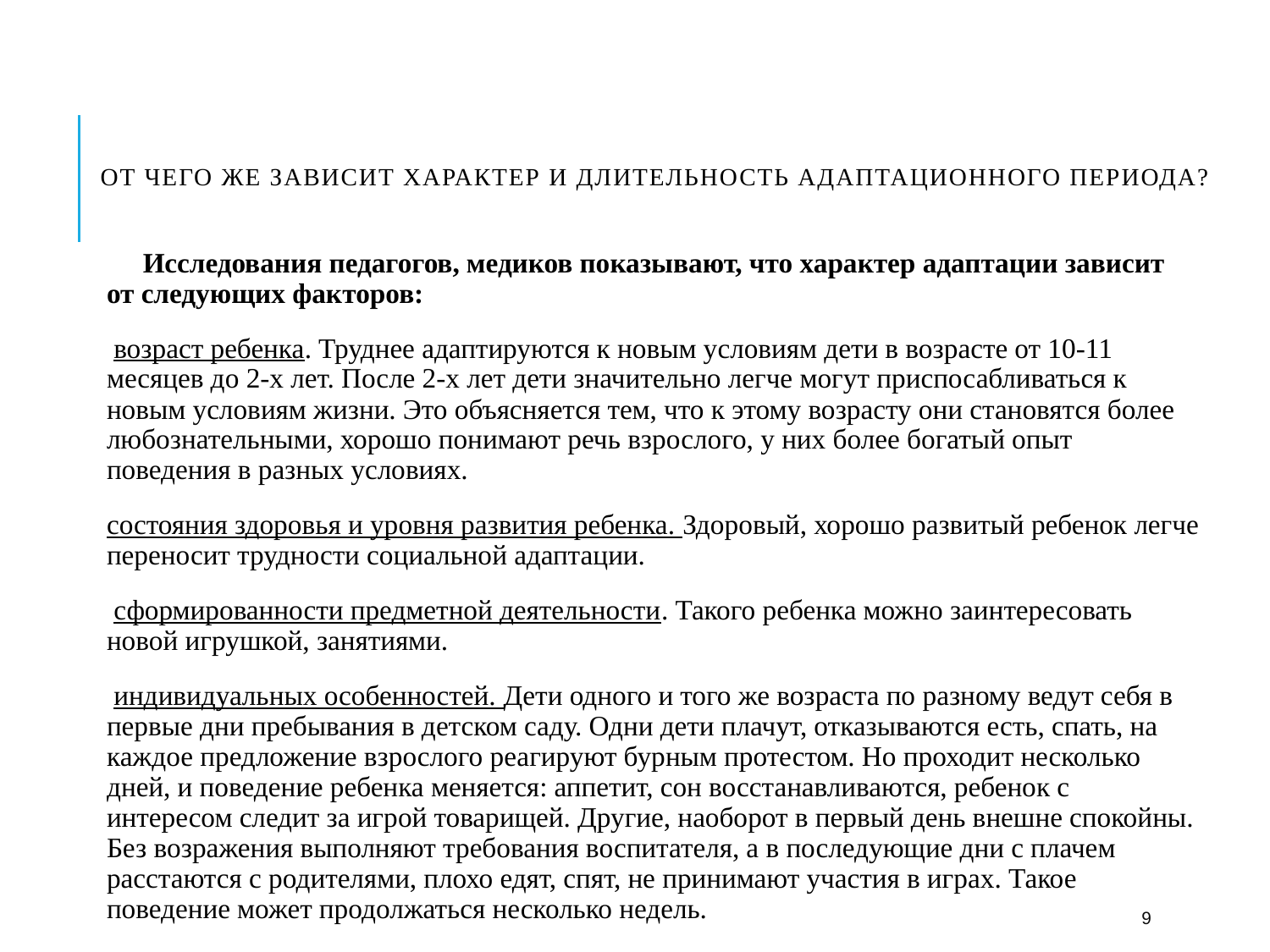

# От чего же зависит характер и длительность адаптационного периода?
       Исследования педагогов, медиков показывают, что характер адаптации зависит от следующих факторов:
 возраст ребенка. Труднее адаптируются к новым условиям дети в возрасте от 10-11 месяцев до 2-х лет. После 2-х лет дети значительно легче могут приспосабливаться к новым условиям жизни. Это объясняется тем, что к этому возрасту они становятся более любознательными, хорошо понимают речь взрослого, у них более богатый опыт поведения в разных условиях.
состояния здоровья и уровня развития ребенка. Здоровый, хорошо развитый ребенок легче переносит трудности социальной адаптации.
 сформированности предметной деятельности. Такого ребенка можно заинтересовать новой игрушкой, занятиями.
 индивидуальных особенностей. Дети одного и того же возраста по разному ведут себя в первые дни пребывания в детском саду. Одни дети плачут, отказываются есть, спать, на каждое предложение взрослого реагируют бурным протестом. Но проходит несколько дней, и поведение ребенка меняется: аппетит, сон восстанавливаются, ребенок с интересом следит за игрой товарищей. Другие, наоборот в первый день внешне спокойны. Без возражения выполняют требования воспитателя, а в последующие дни с плачем расстаются с родителями, плохо едят, спят, не принимают участия в играх. Такое поведение может продолжаться несколько недель.

9